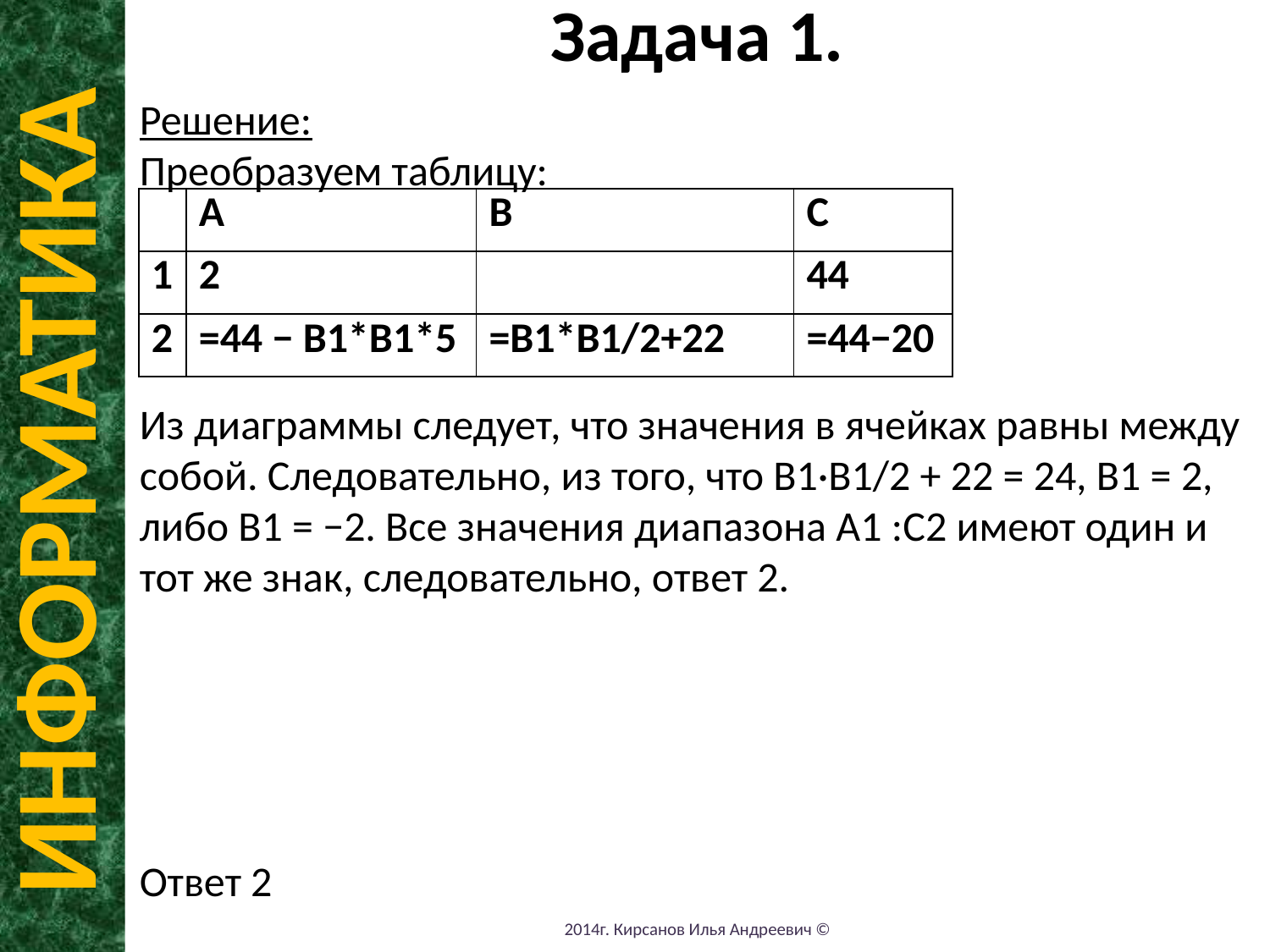

Задача 1.

Решение:
Преобразуем таблицу:

Из диаграммы следует, что значения в ячейках равны между собой. Следовательно, из того, что В1·В1/2 + 22 = 24, В1 = 2, либо В1 = −2. Все значения диапазона А1 :С2 имеют один и тот же знак, следовательно, ответ 2.

Ответ 2

|  | A | B | C |
| --- | --- | --- | --- |
| 1 | 2 |  | 44 |
| 2 | =44 − В1\*В1\*5 | =В1\*В1/2+22 | =44−20 |
ИНФОРМАТИКА
2014г. Кирсанов Илья Андреевич ©